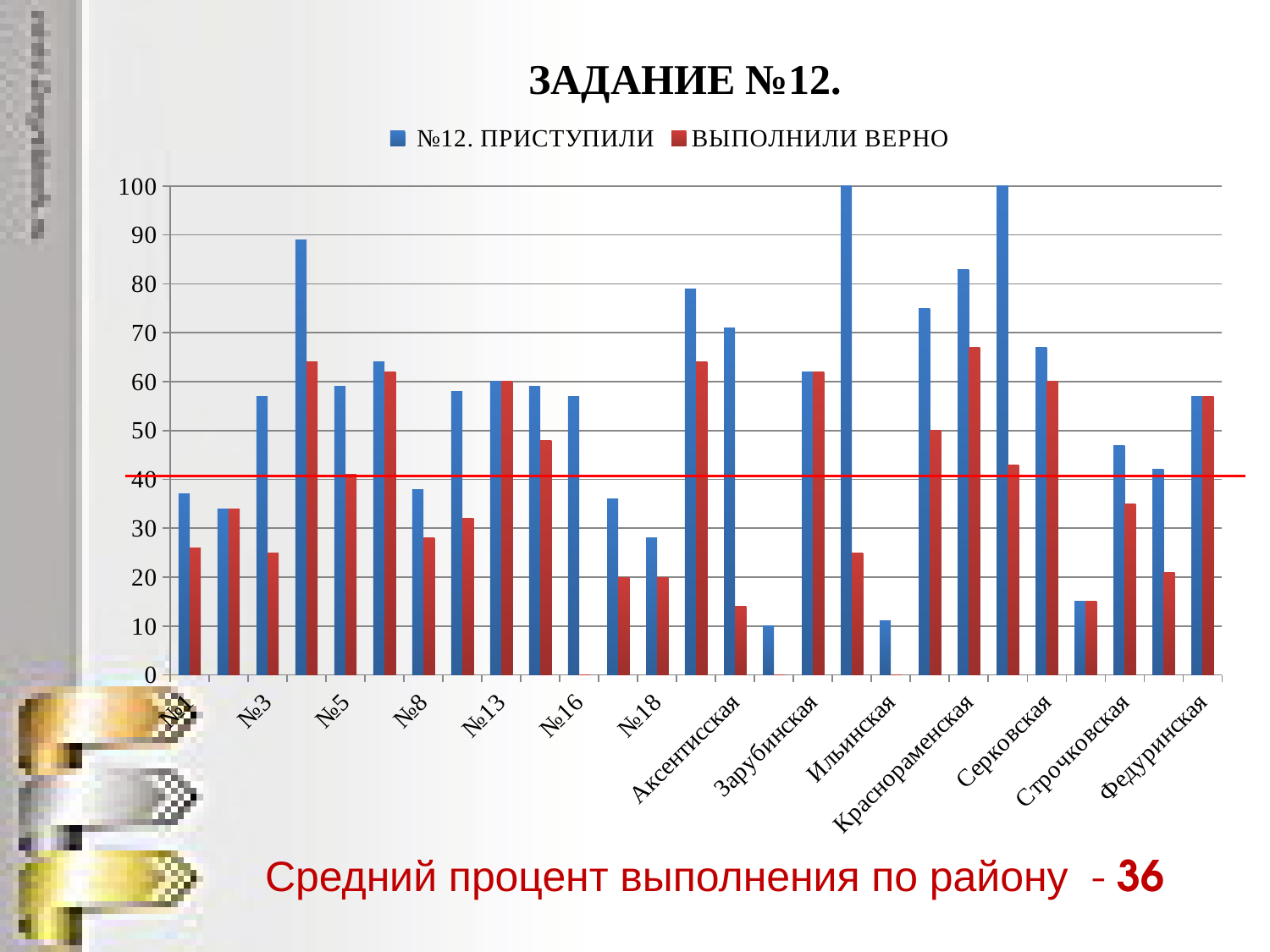

ЗАДАНИЕ №12.

### Chart

| Category |  №12. ПРИСТУПИЛИ | ВЫПОЛНИЛИ ВЕРНО |
|---|---|---|
| №1 | 37.0 | 26.0 |
| №2 | 34.0 | 34.0 |
| №3 | 57.0 | 25.0 |
| №4 | 89.0 | 64.0 |
| №5 | 59.0 | 41.0 |
| №7 | 64.0 | 62.0 |
| №8 | 38.0 | 28.0 |
| №12 | 58.0 | 32.0 |
| №13 | 60.0 | 60.0 |
| №15 | 59.0 | 48.0 |
| №16 | 57.0 | 0.0 |
| №17 | 36.0 | 20.0 |
| №18 | 28.0 | 20.0 |
| №19 | 79.0 | 64.0 |
| Аксентисская | 71.0 | 14.0 |
| Бриляковская | 10.0 | 0.0 |
| Зарубинская | 62.0 | 62.0 |
| Зиняковская | 100.0 | 25.0 |
| Ильинская | 11.0 | 0.0 |
| Ковригинская | 75.0 | 50.0 |
| Краснораменская | 83.0 | 67.0 |
| Православная | 100.0 | 43.0 |
| Серковская | 67.0 | 60.0 |
| Смольковская | 15.0 | 15.0 |
| Строчковская | 47.0 | 35.0 |
| Тимерязевская | 42.0 | 21.0 |
| Федуринская | 57.0 | 57.0 |
Средний процент выполнения по району  - 36